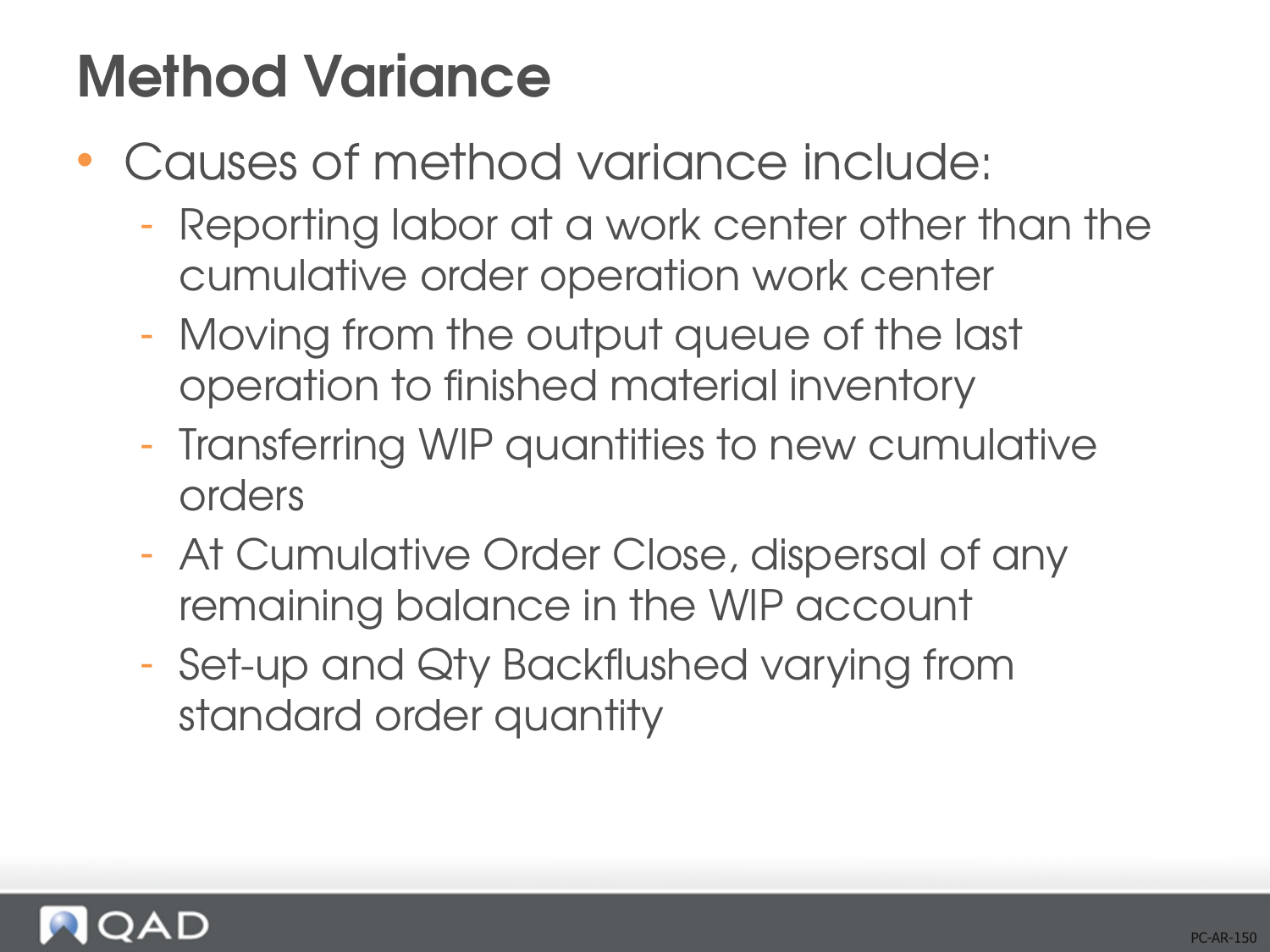

# Method Variance
Causes of method variance include:
Reporting labor at a work center other than the cumulative order operation work center
Moving from the output queue of the last operation to finished material inventory
Transferring WIP quantities to new cumulative orders
At Cumulative Order Close, dispersal of any remaining balance in the WIP account
Set-up and Qty Backflushed varying from standard order quantity
PC-AR-150